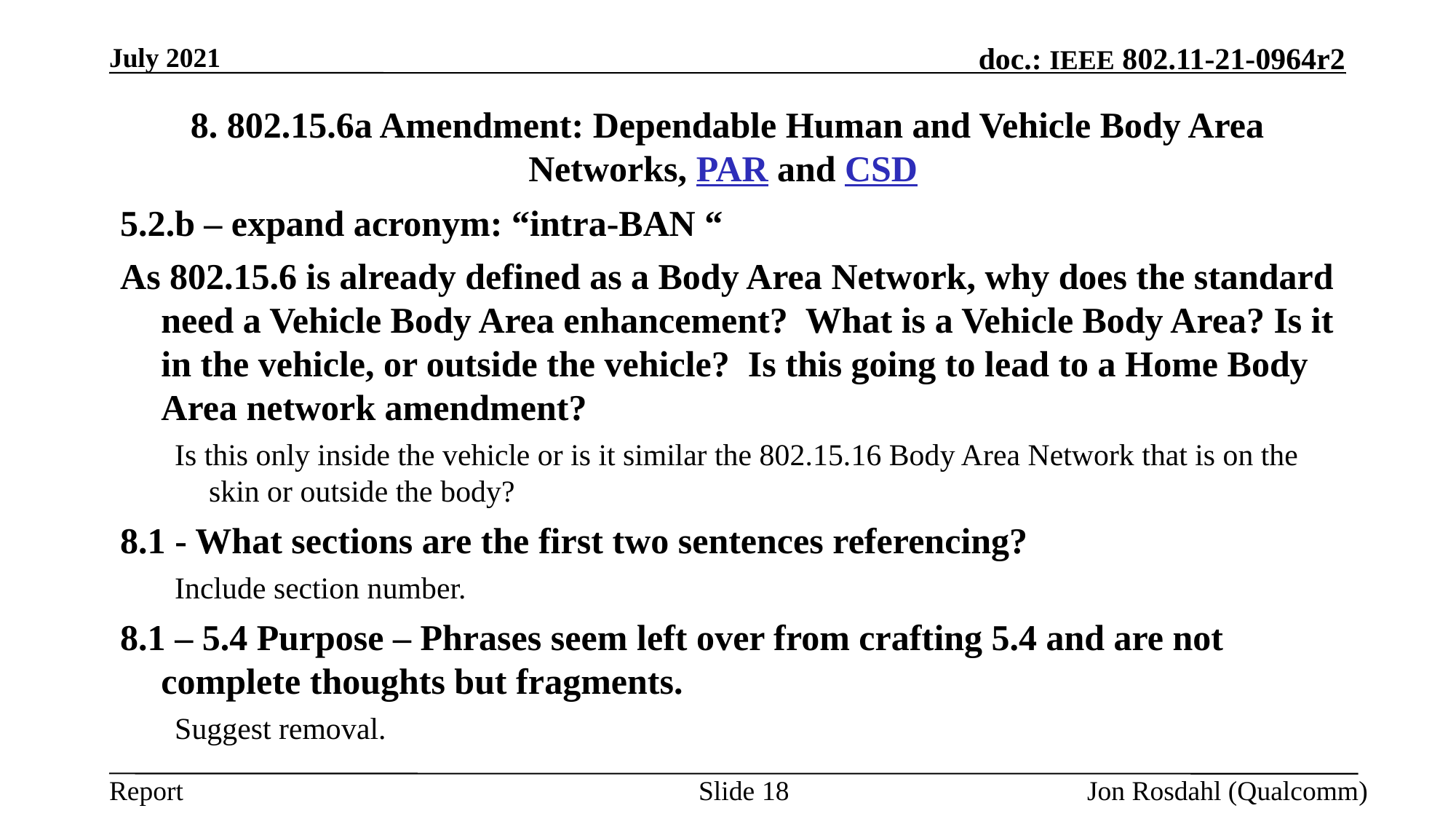

July 2021
# 8. 802.15.6a Amendment: Dependable Human and Vehicle Body Area Networks, PAR and CSD
5.2.b – expand acronym: “intra-BAN “
As 802.15.6 is already defined as a Body Area Network, why does the standard need a Vehicle Body Area enhancement?  What is a Vehicle Body Area? Is it in the vehicle, or outside the vehicle?  Is this going to lead to a Home Body Area network amendment?
Is this only inside the vehicle or is it similar the 802.15.16 Body Area Network that is on the skin or outside the body?
8.1 - What sections are the first two sentences referencing?
Include section number.
8.1 – 5.4 Purpose – Phrases seem left over from crafting 5.4 and are not complete thoughts but fragments.
Suggest removal.

Slide 18
Jon Rosdahl (Qualcomm)